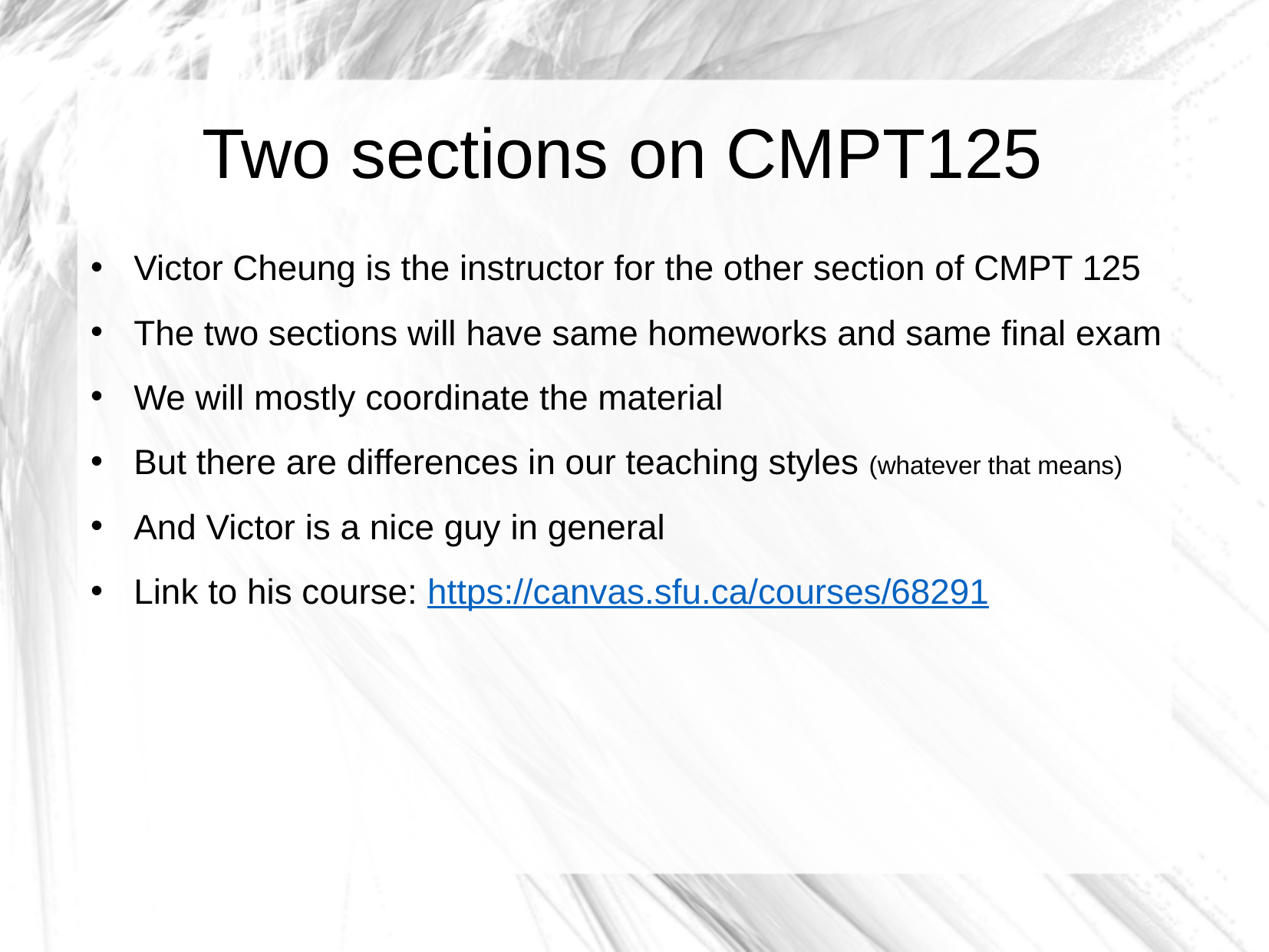

Two sections on CMPT125
Victor Cheung is the instructor for the other section of CMPT 125
The two sections will have same homeworks and same final exam
We will mostly coordinate the material
But there are differences in our teaching styles (whatever that means)
And Victor is a nice guy in general
Link to his course: https://canvas.sfu.ca/courses/68291